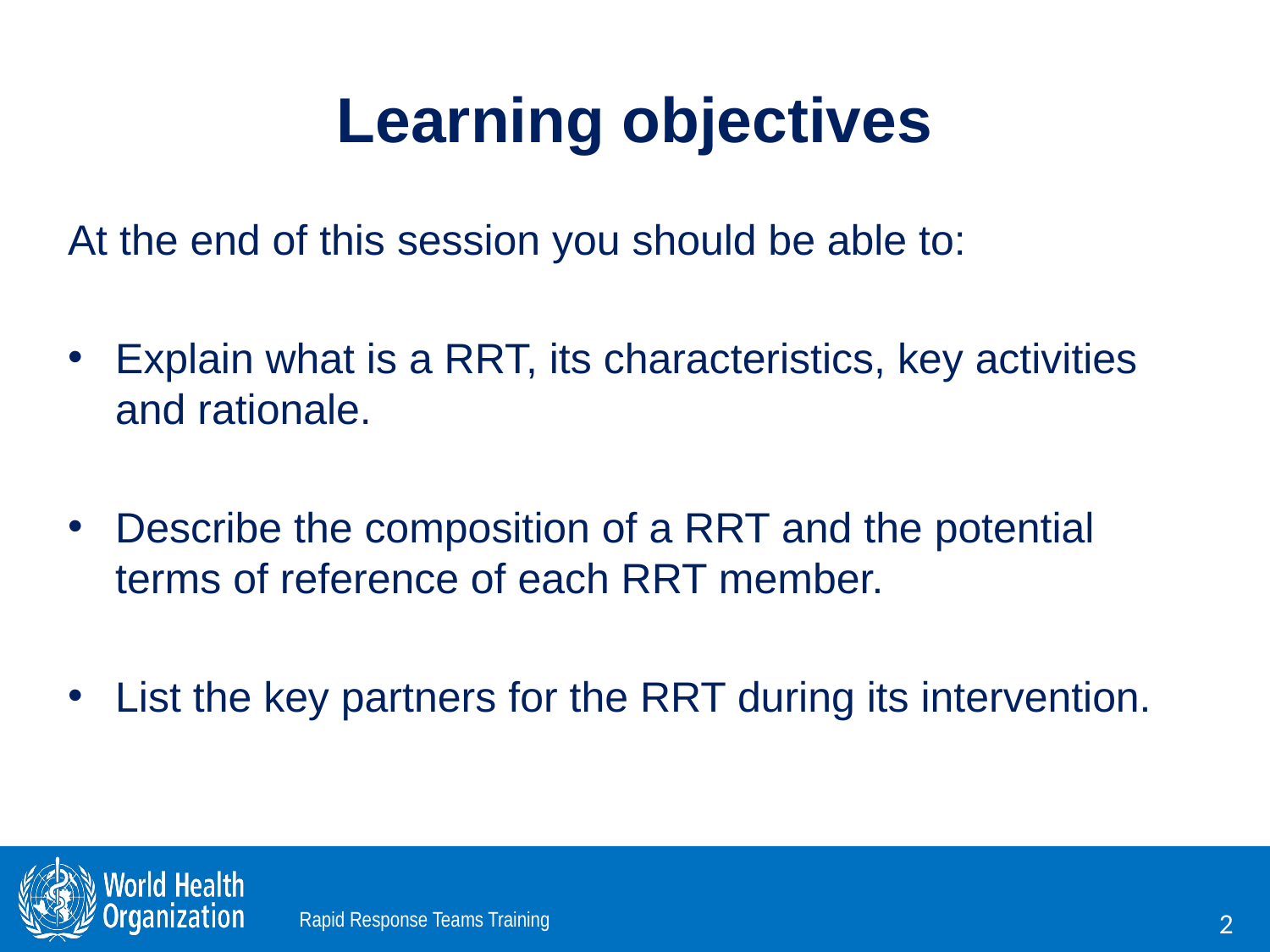

# Learning objectives
At the end of this session you should be able to:

Explain what is a RRT, its characteristics, key activities and rationale.

Describe the composition of a RRT and the potential terms of reference of each RRT member.

List the key partners for the RRT during its intervention.